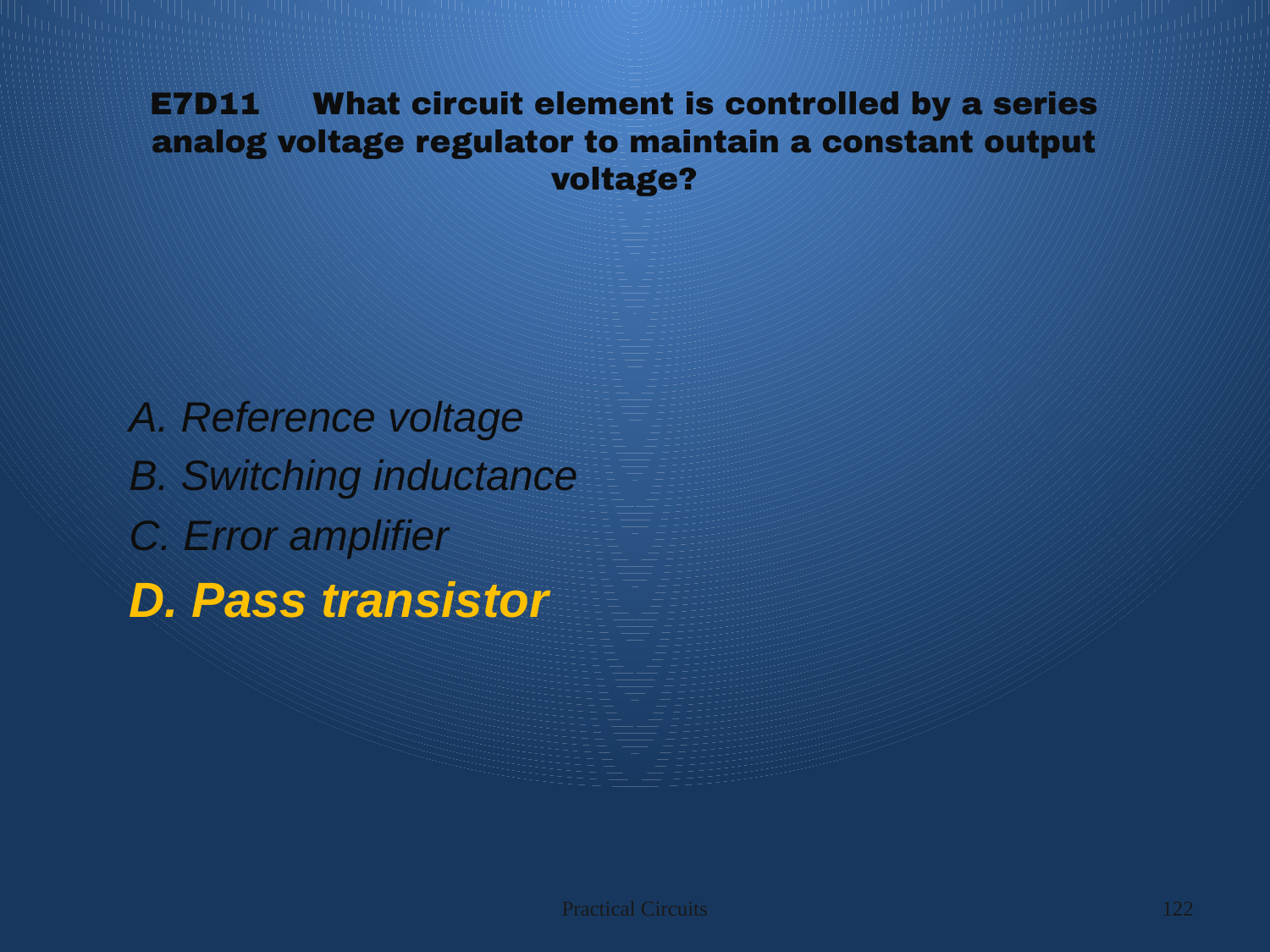

# E7D11     What circuit element is controlled by a series analog voltage regulator to maintain a constant output voltage?

A. Reference voltage
B. Switching inductance
C. Error amplifier
D. Pass transistor
Practical Circuits
122